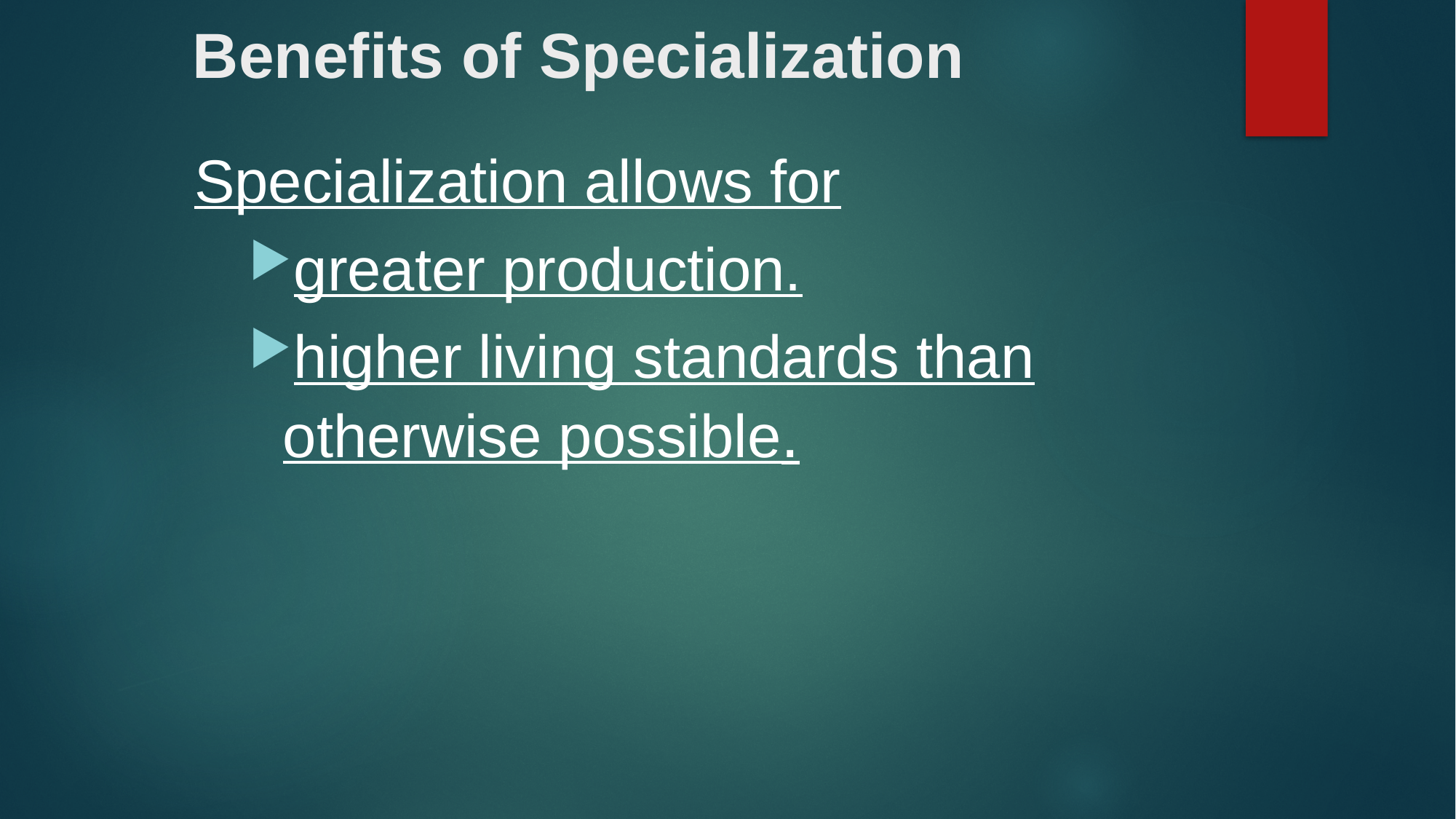

# Benefits of Specialization
Specialization allows for
greater production.
higher living standards than otherwise possible.